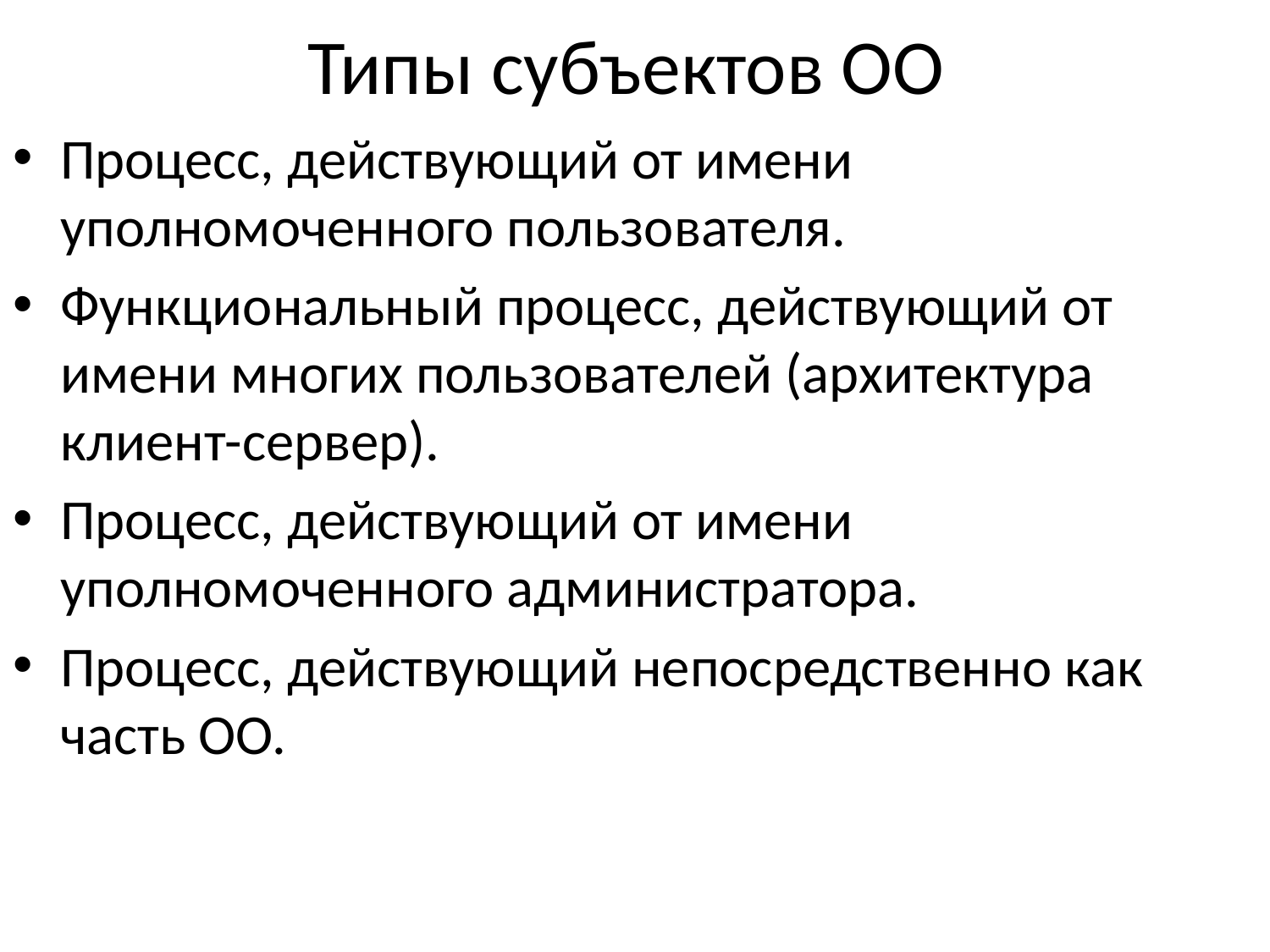

# Типы субъектов ОО
Процесс, действующий от имени уполномоченного пользователя.
Функциональный процесс, действующий от имени многих пользователей (архитектура клиент-сервер).
Процесс, действующий от имени уполномоченного администратора.
Процесс, действующий непосредственно как часть ОО.